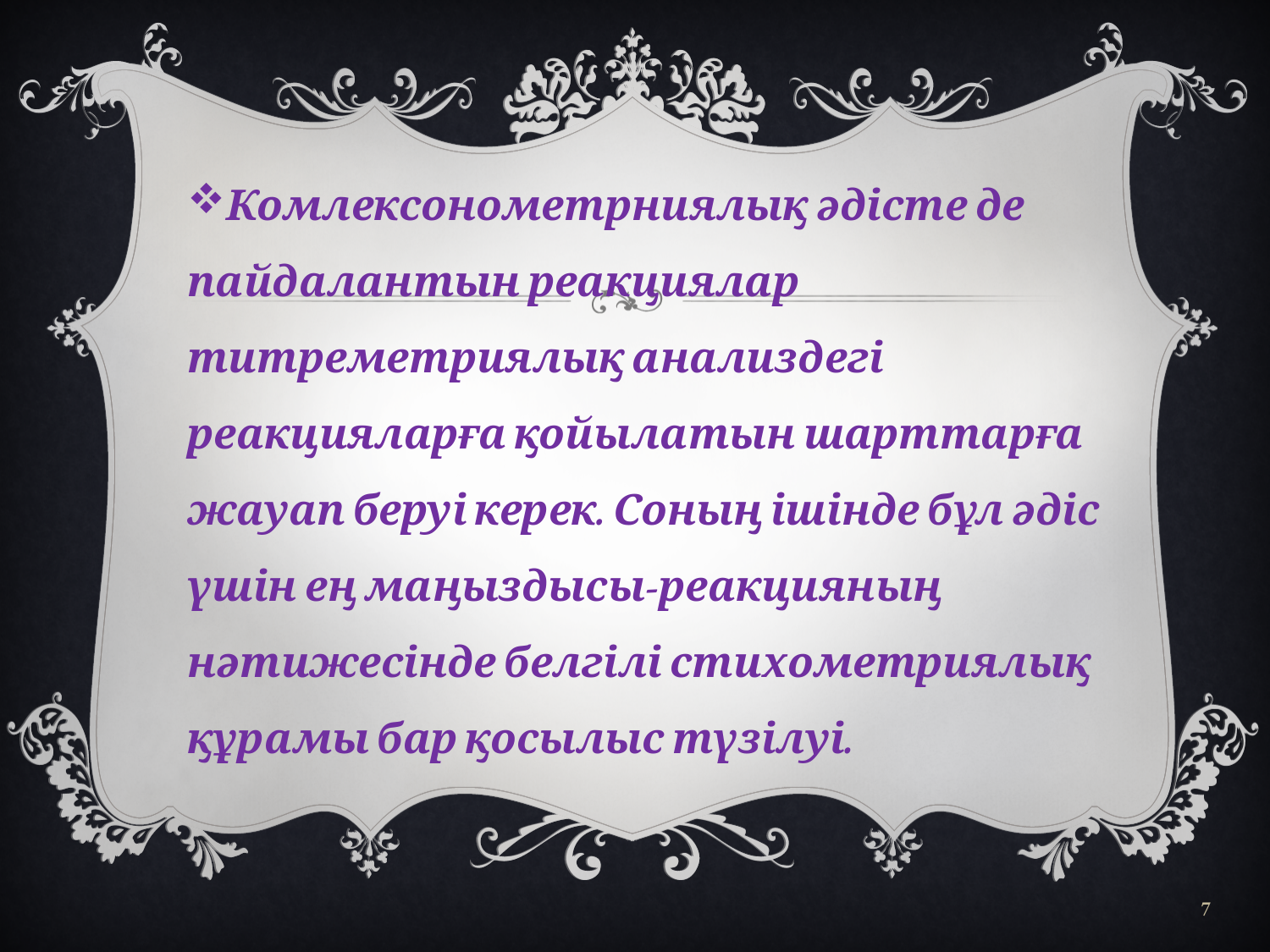

Комлексонометрниялық әдісте де пайдалантын реакциялар титреметриялық анализдегі реакцияларға қойылатын шарттарға жауап беруі керек. Соның ішінде бұл әдіс үшін ең маңыздысы-реакцияның нәтижесінде белгілі стихометриялық құрамы бар қосылыс түзілуі.
7